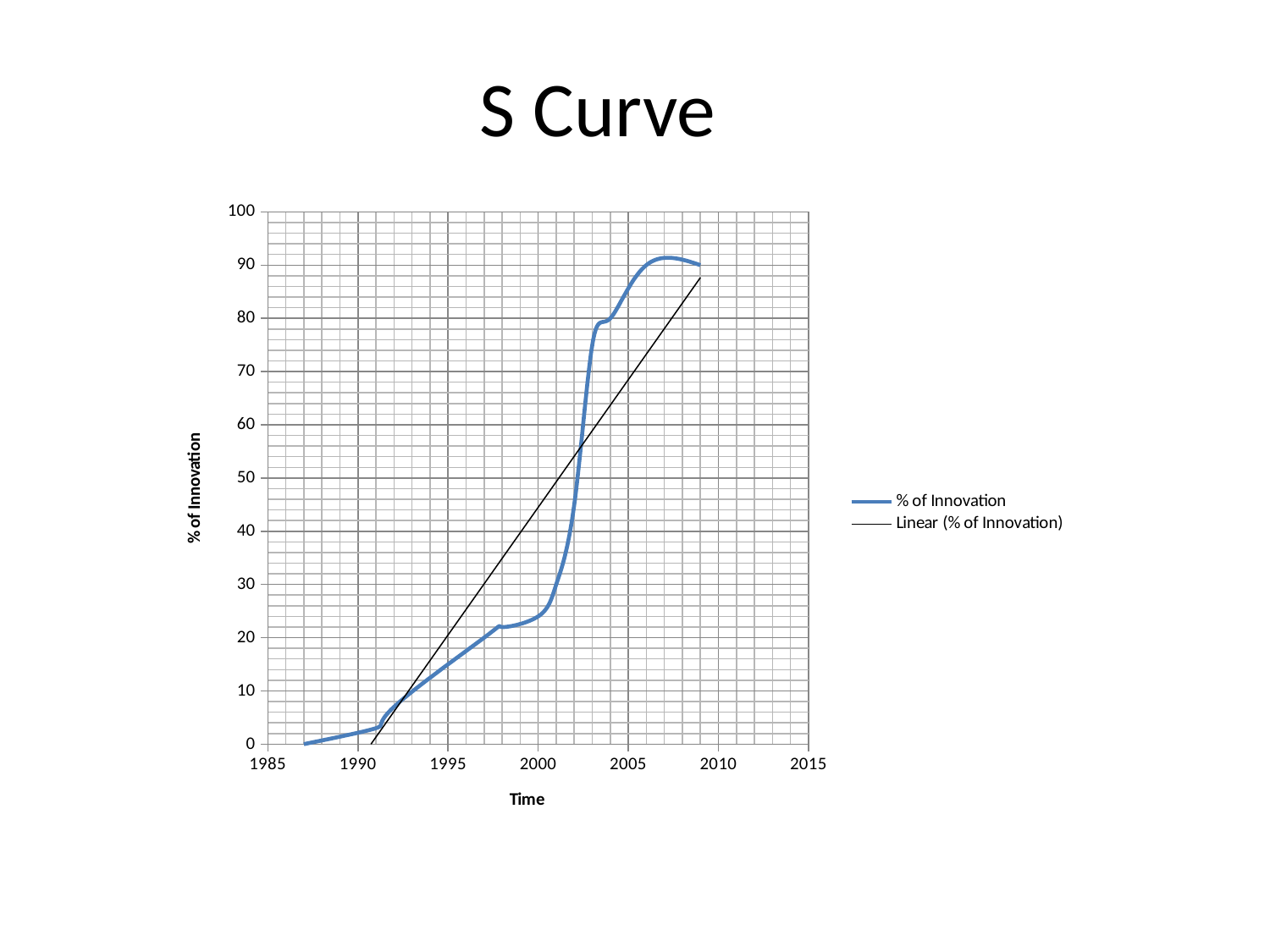

S Curve

### Chart

| Category | % of Innovation |
|---|---|